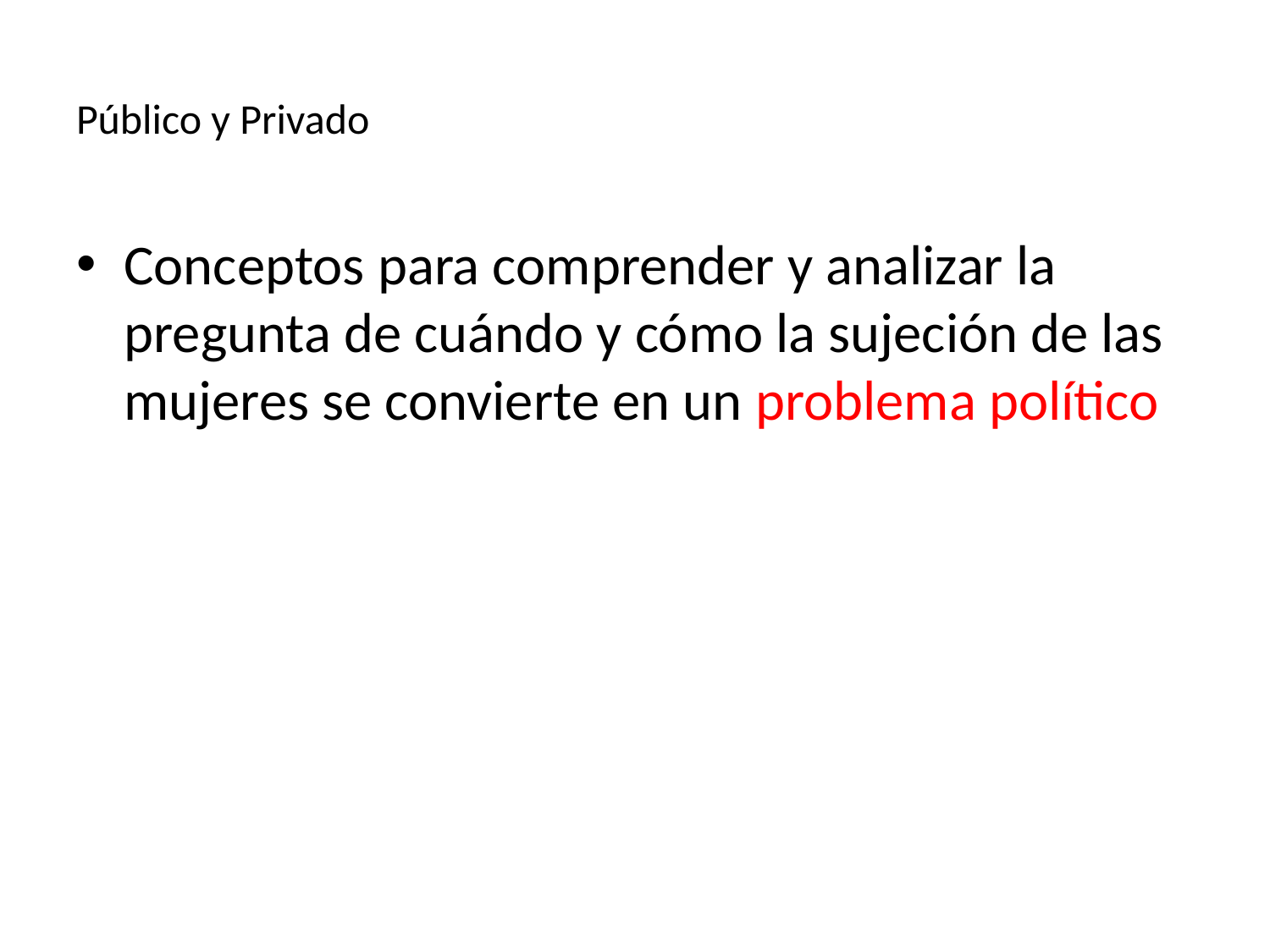

# Público y Privado
Conceptos para comprender y analizar la pregunta de cuándo y cómo la sujeción de las mujeres se convierte en un problema político